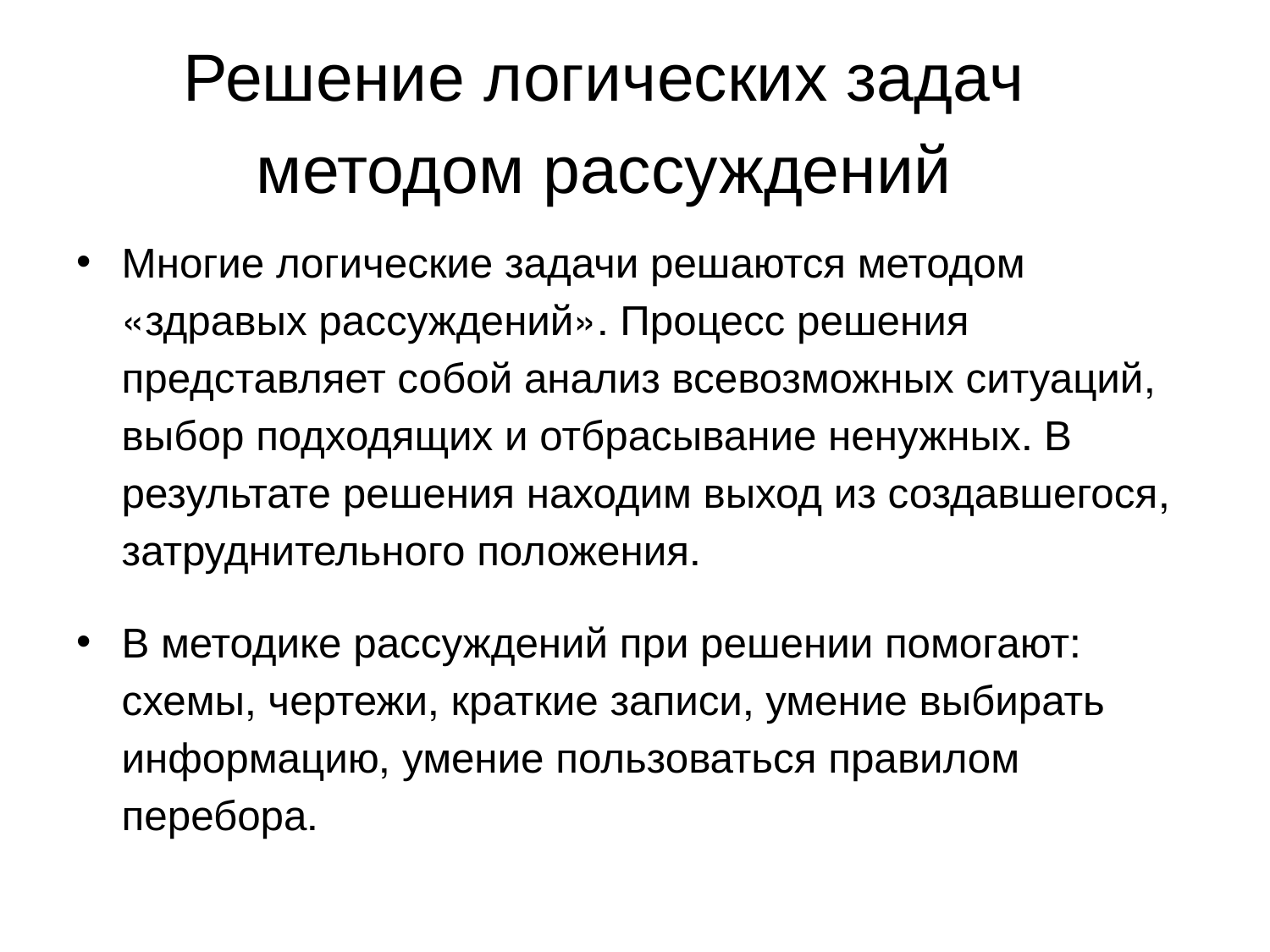

# Решение логических задач методом рассуждений
Многие логические задачи решаются методом «здравых рассуждений». Процесс решения представляет собой анализ всевозможных ситуаций, выбор подходящих и отбрасывание ненужных. В результате решения находим выход из создавшегося, затруднительного положения.
В методике рассуждений при решении помогают: схемы, чертежи, краткие записи, умение выбирать информацию, умение пользоваться правилом перебора.